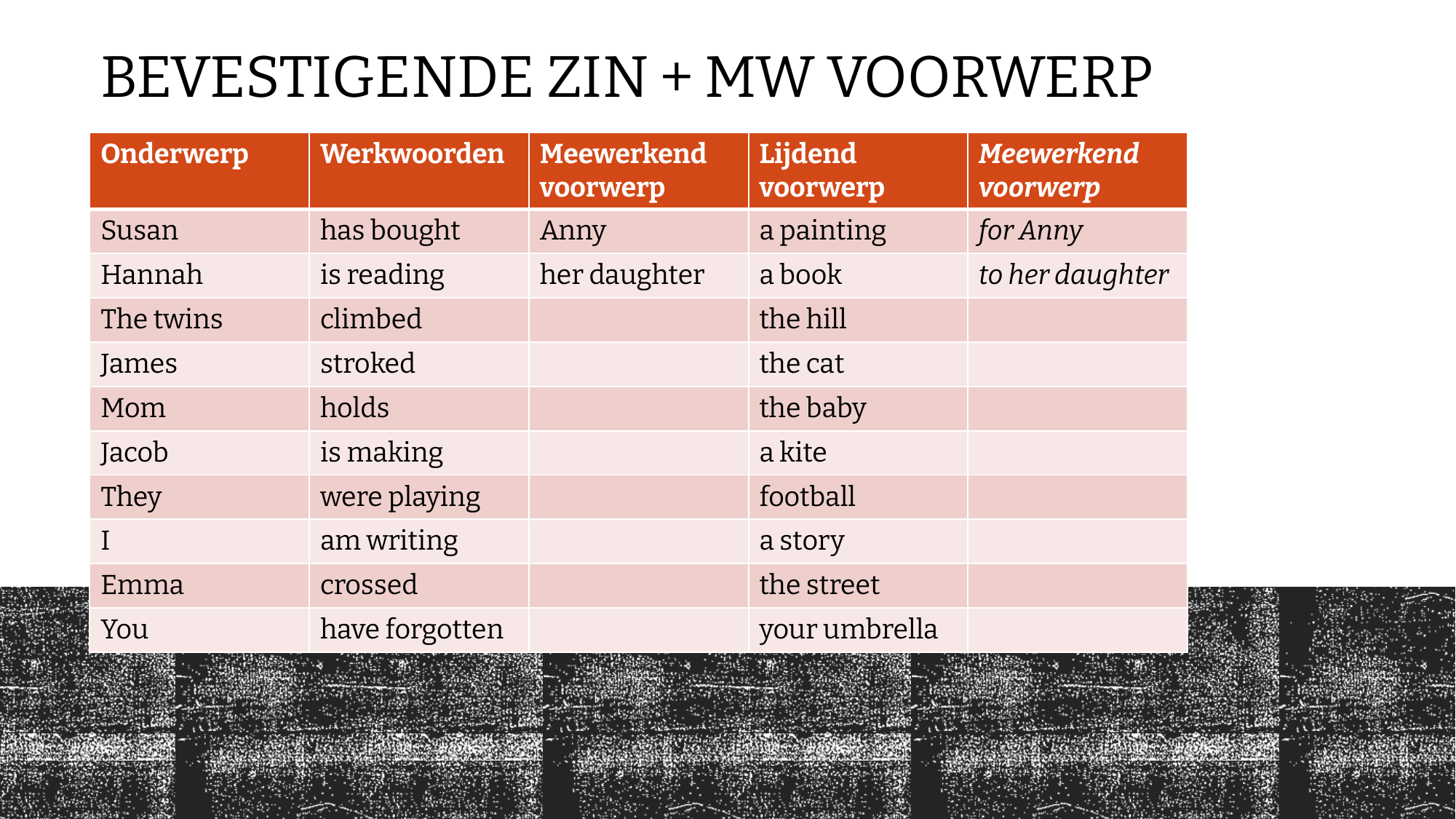

# Bevestigende zin + mw voorwerp
| Onderwerp | Werkwoorden | Meewerkend voorwerp | Lijdend voorwerp | Meewerkend voorwerp |
| --- | --- | --- | --- | --- |
| Susan | has bought | Anny | a painting | for Anny |
| Hannah | is reading | her daughter | a book | to her daughter |
| The twins | climbed |  | the hill |  |
| James | stroked |  | the cat |  |
| Mom | holds |  | the baby |  |
| Jacob | is making |  | a kite |  |
| They | were playing |  | football |  |
| I | am writing |  | a story |  |
| Emma | crossed |  | the street |  |
| You | have forgotten |  | your umbrella |  |